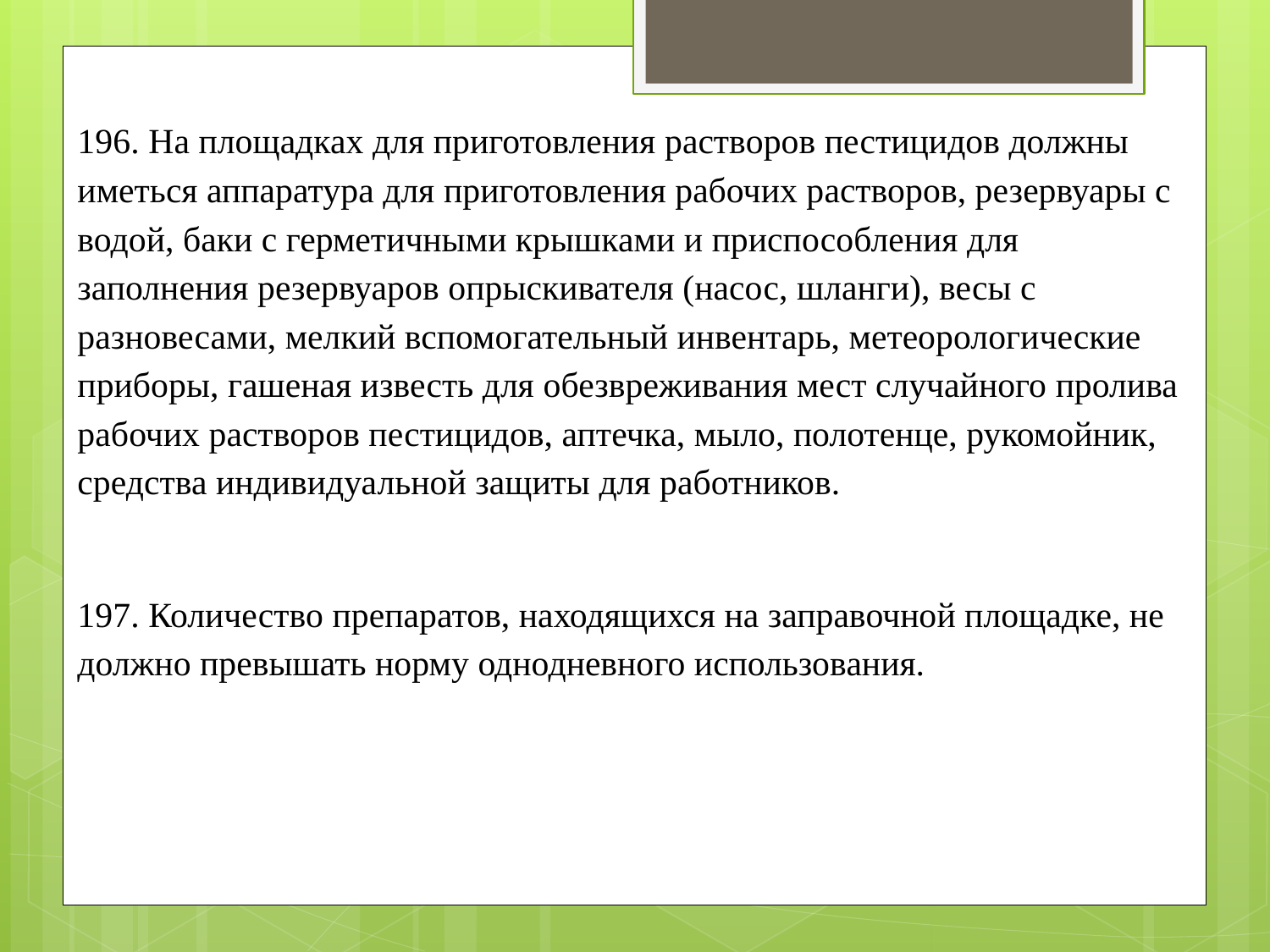

196. На площадках для приготовления растворов пестицидов должны иметься аппаратура для приготовления рабочих растворов, резервуары с водой, баки с герметичными крышками и приспособления для заполнения резервуаров опрыскивателя (насос, шланги), весы с разновесами, мелкий вспомогательный инвентарь, метеорологические приборы, гашеная известь для обезвреживания мест случайного пролива рабочих растворов пестицидов, аптечка, мыло, полотенце, рукомойник, средства индивидуальной защиты для работников.

197. Количество препаратов, находящихся на заправочной площадке, не должно превышать норму однодневного использования.